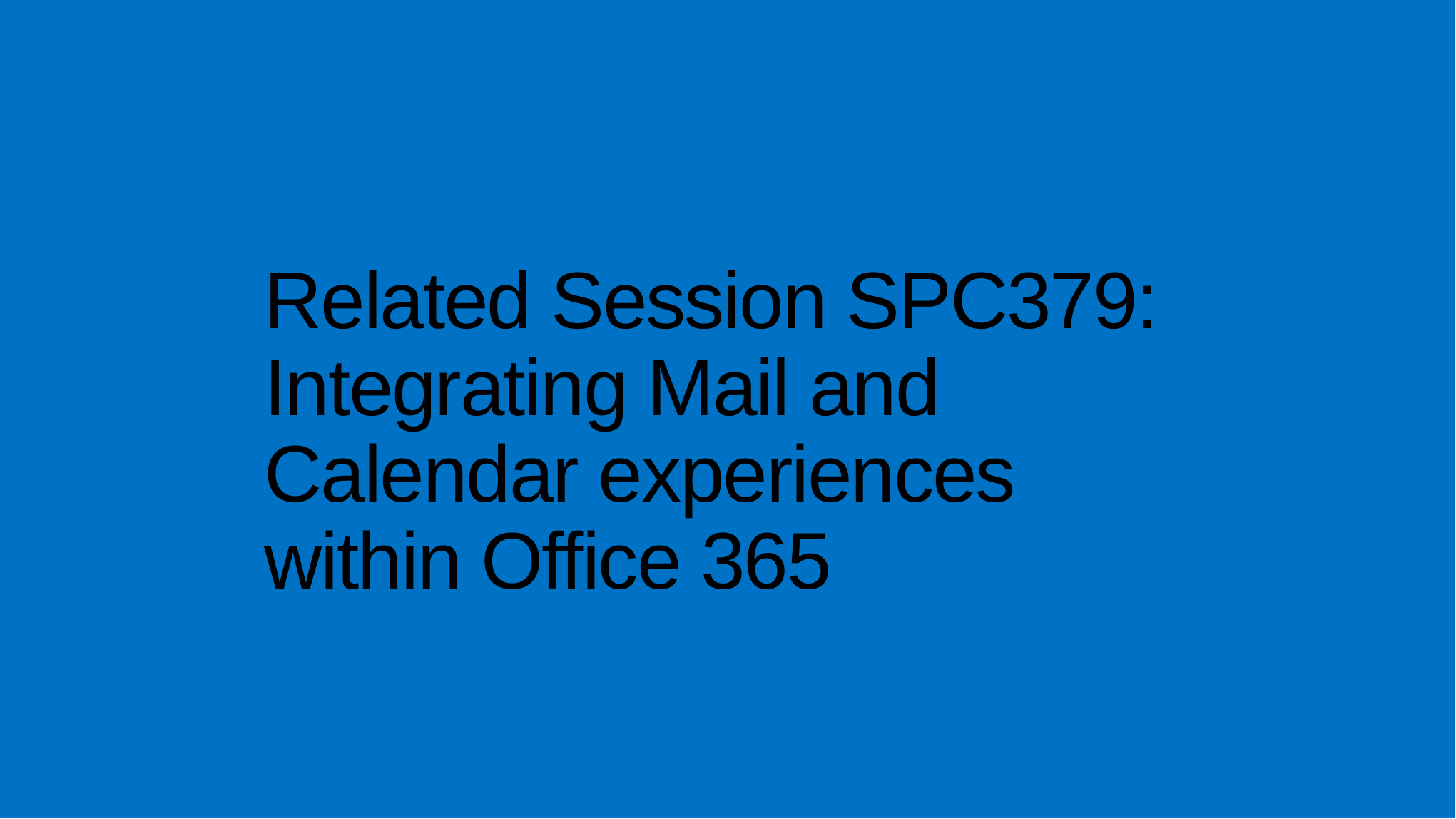

# Related Session SPC379: Integrating Mail and Calendar experiences within Office 365